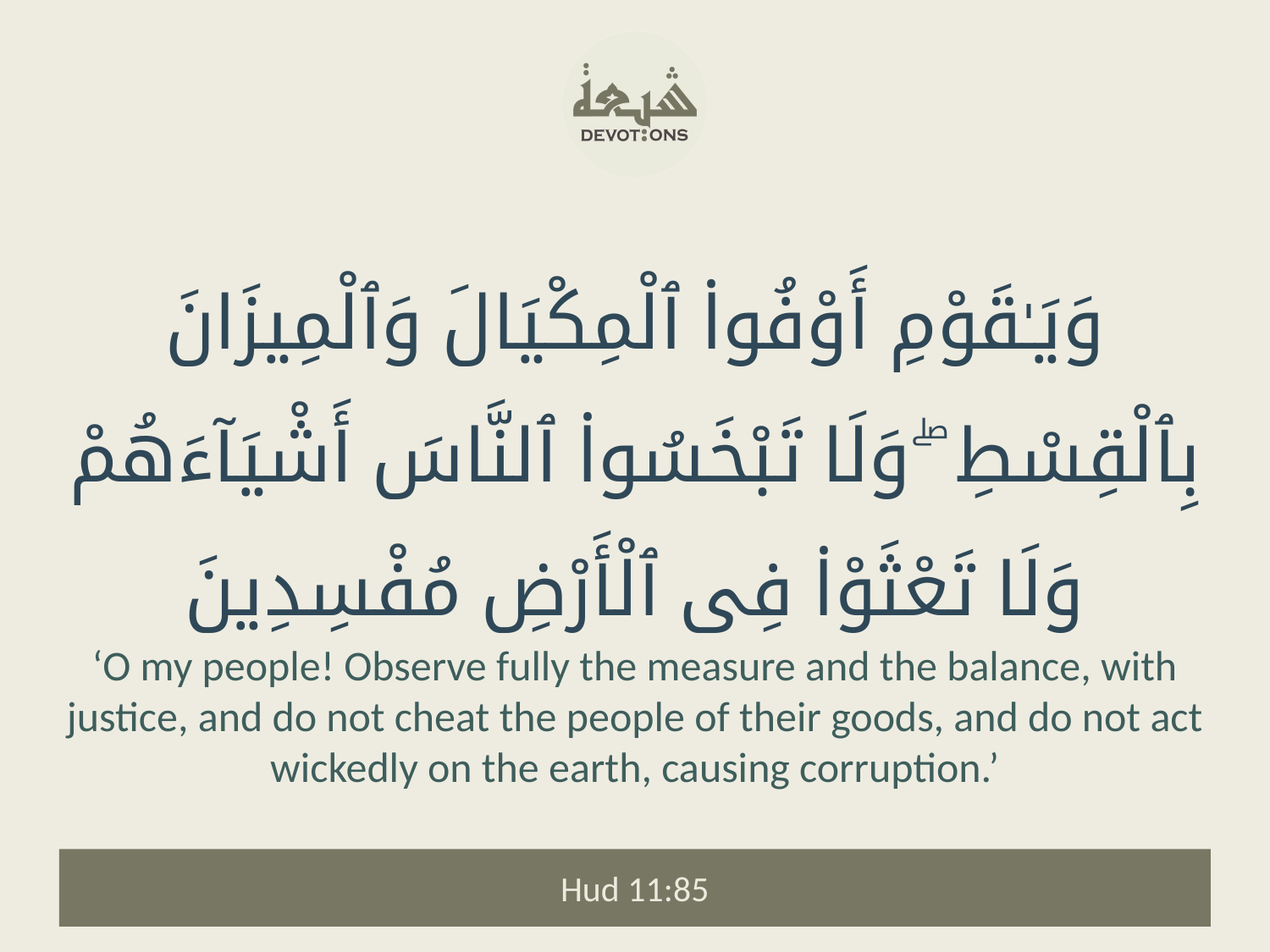

وَيَـٰقَوْمِ أَوْفُوا۟ ٱلْمِكْيَالَ وَٱلْمِيزَانَ بِٱلْقِسْطِ ۖ وَلَا تَبْخَسُوا۟ ٱلنَّاسَ أَشْيَآءَهُمْ وَلَا تَعْثَوْا۟ فِى ٱلْأَرْضِ مُفْسِدِينَ
‘O my people! Observe fully the measure and the balance, with justice, and do not cheat the people of their goods, and do not act wickedly on the earth, causing corruption.’
Hud 11:85